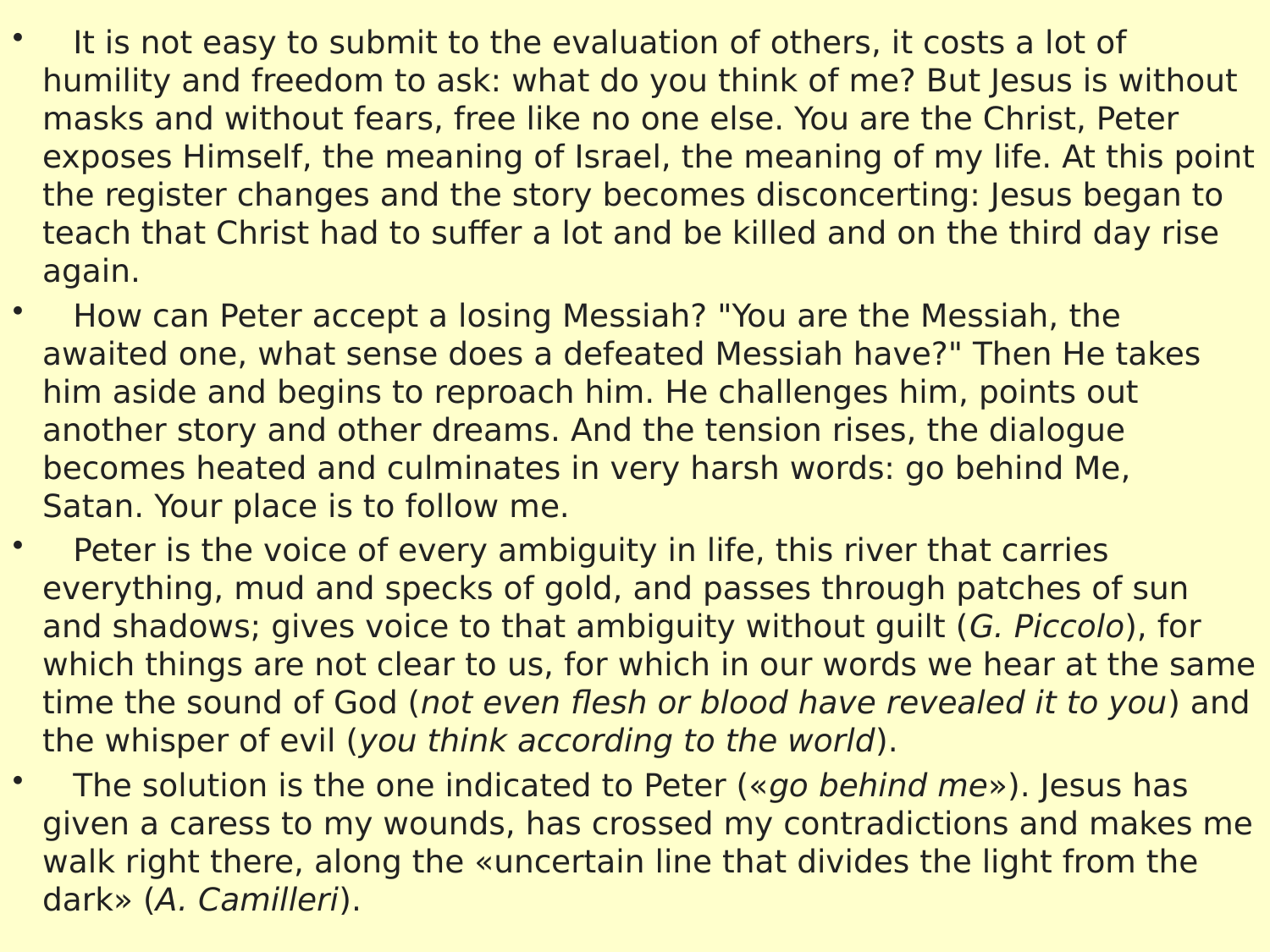

It is not easy to submit to the evaluation of others, it costs a lot of humility and freedom to ask: what do you think of me? But Jesus is without masks and without fears, free like no one else. You are the Christ, Peter exposes Himself, the meaning of Israel, the meaning of my life. At this point the register changes and the story becomes disconcerting: Jesus began to teach that Christ had to suffer a lot and be killed and on the third day rise again.
   How can Peter accept a losing Messiah? "You are the Messiah, the awaited one, what sense does a defeated Messiah have?" Then He takes him aside and begins to reproach him. He challenges him, points out another story and other dreams. And the tension rises, the dialogue becomes heated and culminates in very harsh words: go behind Me, Satan. Your place is to follow me.
   Peter is the voice of every ambiguity in life, this river that carries everything, mud and specks of gold, and passes through patches of sun and shadows; gives voice to that ambiguity without guilt (G. Piccolo), for which things are not clear to us, for which in our words we hear at the same time the sound of God (not even flesh or blood have revealed it to you) and the whisper of evil (you think according to the world).
   The solution is the one indicated to Peter («go behind me»). Jesus has given a caress to my wounds, has crossed my contradictions and makes me walk right there, along the «uncertain line that divides the light from the dark» (A. Camilleri).